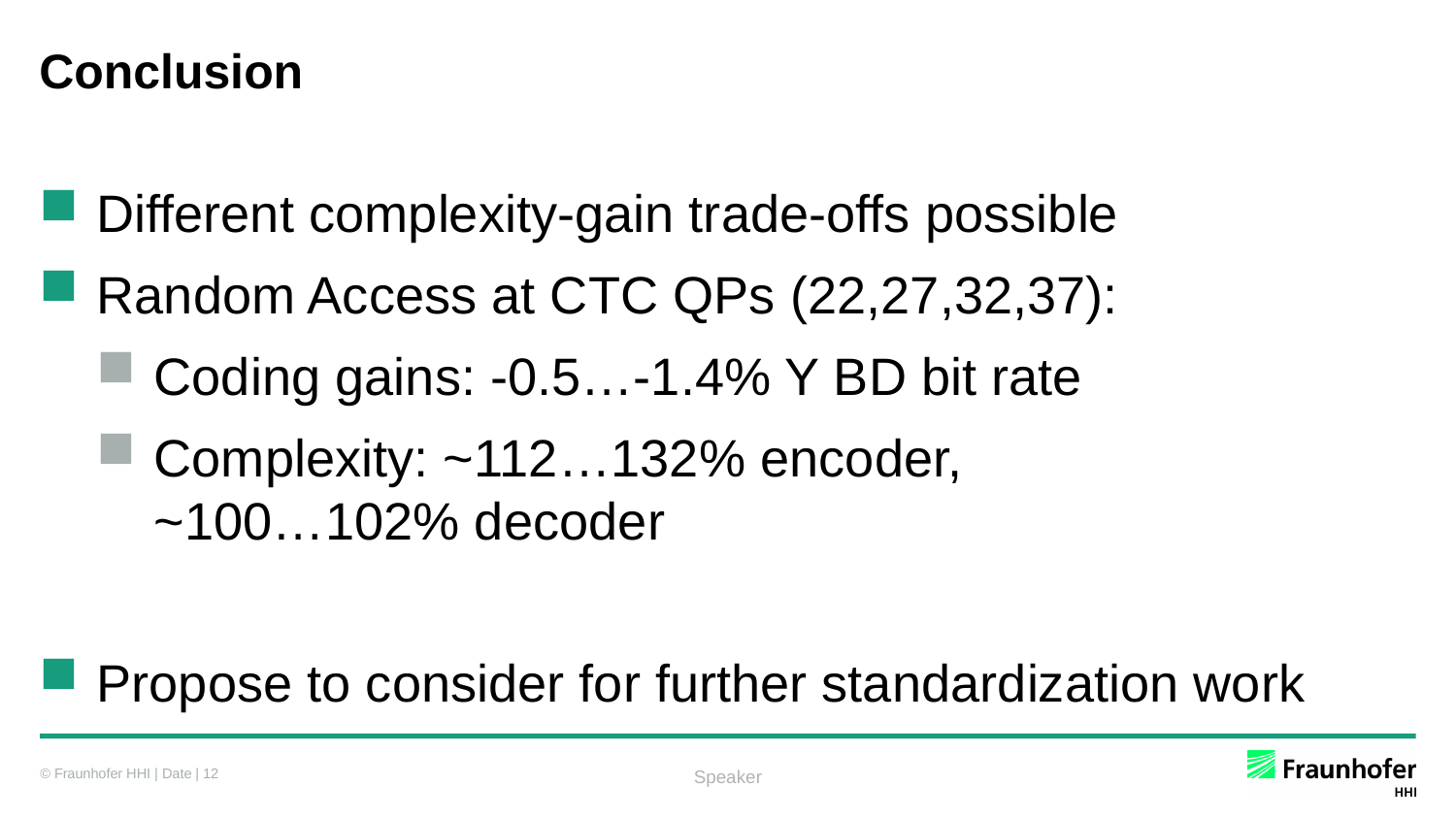

# Conclusion
Different complexity-gain trade-offs possible
Random Access at CTC QPs (22,27,32,37):
Coding gains: -0.5…-1.4% Y BD bit rate
Complexity: ~112…132% encoder,
~100…102% decoder

Propose to consider for further standardization work

Speaker